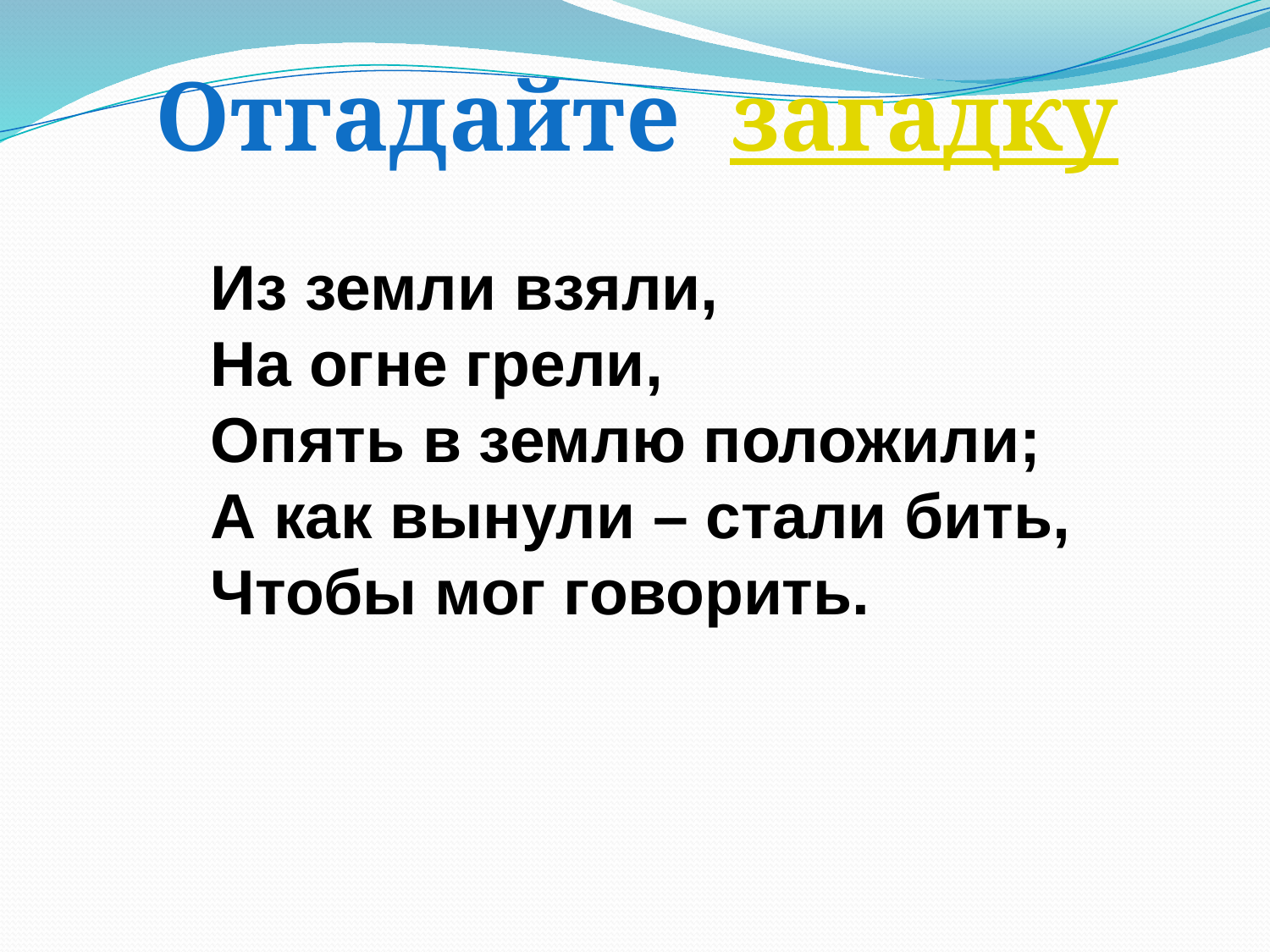

Отгадайте  загадку
         Из земли взяли,
         На огне грели,
         Опять в землю положили;
         А как вынули – стали бить,
         Чтобы мог говорить.